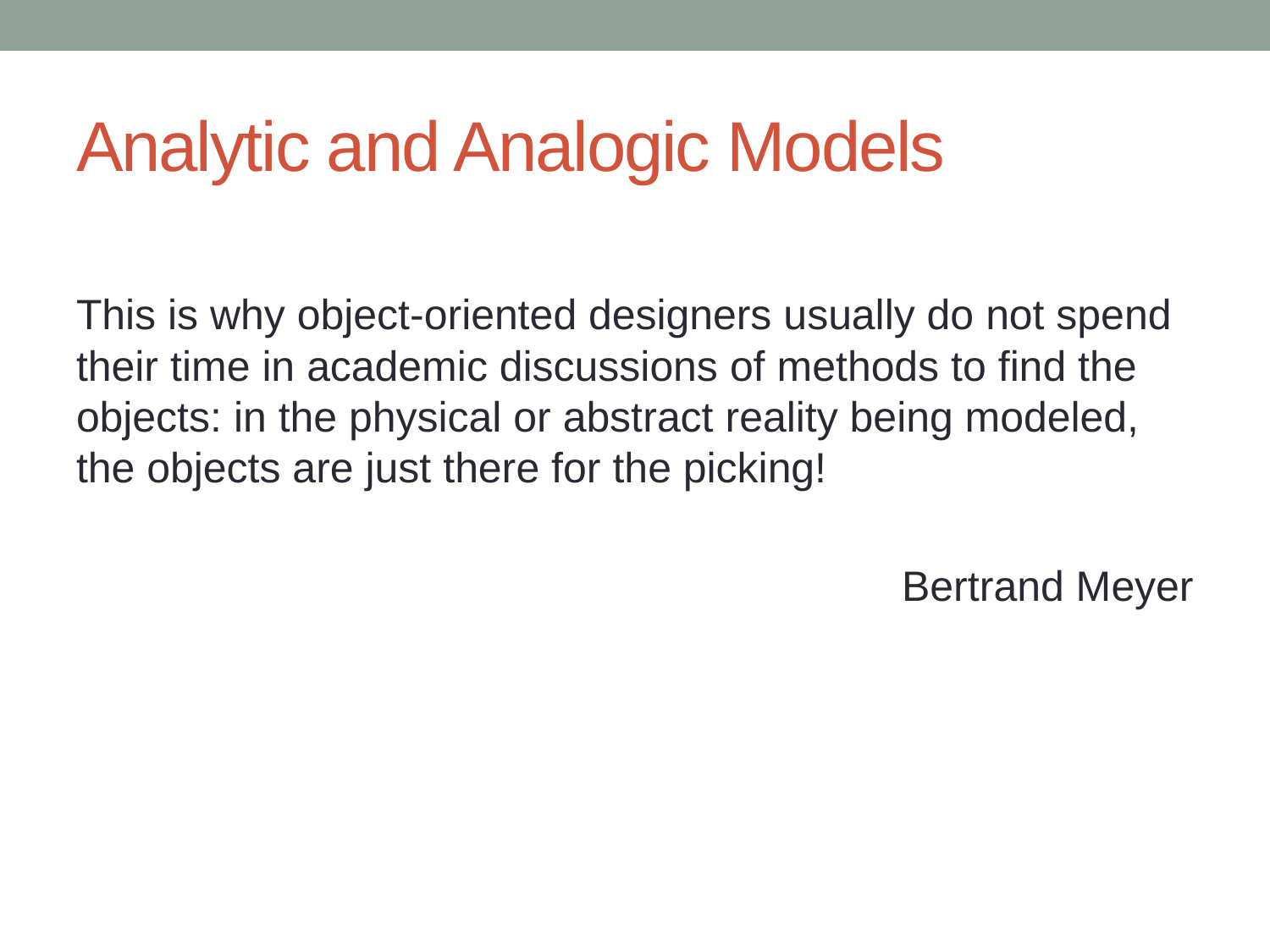

# Analytic and Analogic Models

This is why object-oriented designers usually do not spend their time in academic discussions of methods to find the objects: in the physical or abstract reality being modeled, the objects are just there for the picking!

Bertrand Meyer